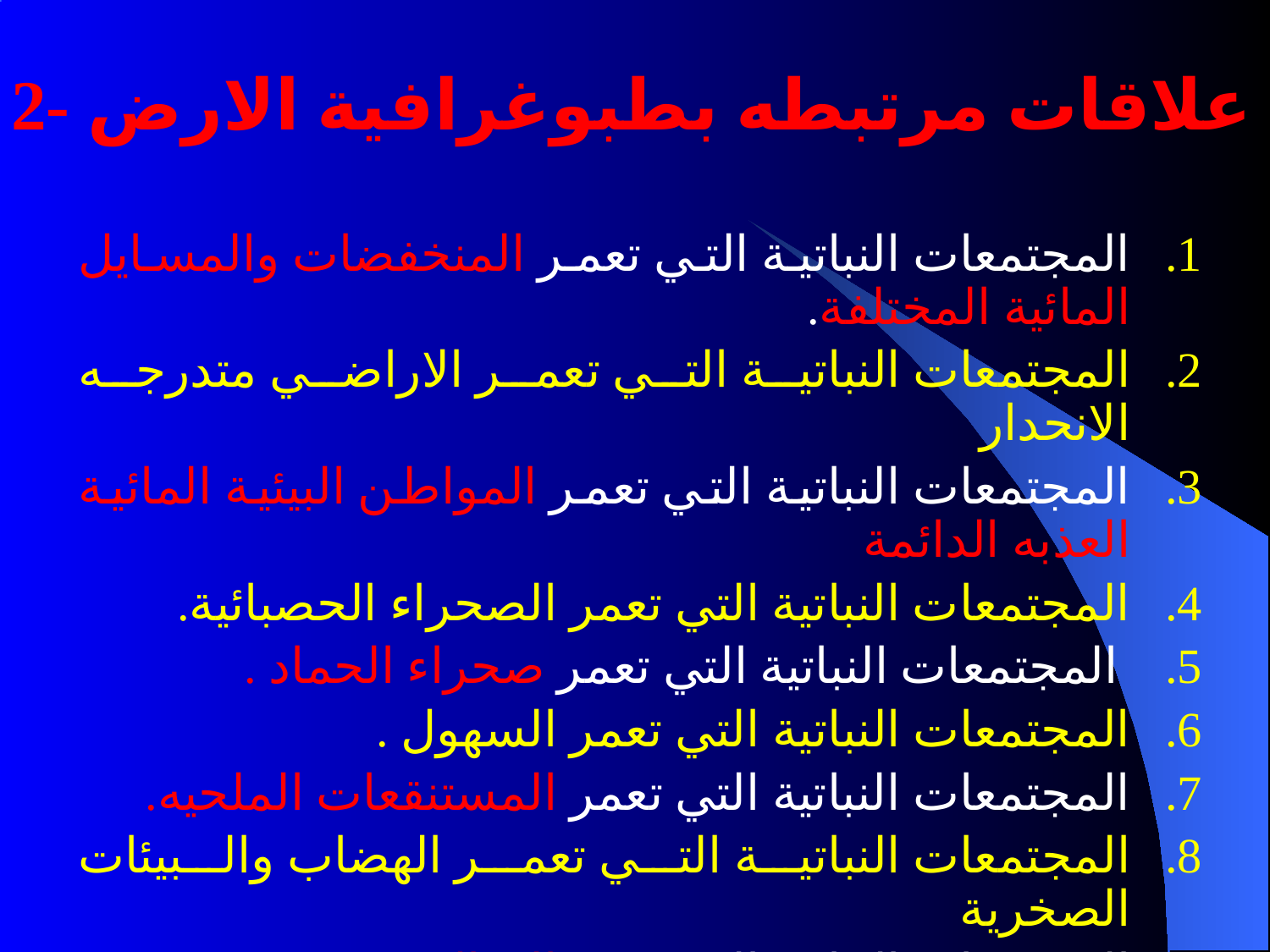

2- علاقات مرتبطه بطبوغرافية الارض
المجتمعات النباتية التي تعمر المنخفضات والمسايل المائية المختلفة.
المجتمعات النباتية التي تعمر الاراضي متدرجه الانحدار
المجتمعات النباتية التي تعمر المواطن البيئية المائية العذبه الدائمة
المجتمعات النباتية التي تعمر الصحراء الحصبائية.
 المجتمعات النباتية التي تعمر صحراء الحماد .
المجتمعات النباتية التي تعمر السهول .
المجتمعات النباتية التي تعمر المستنقعات الملحيه.
المجتمعات النباتية التي تعمر الهضاب والبيئات الصخرية
المجتمعات النباتية التي تعمر الجبال .
المجتمعات النباتية التي تعمر التكوينات الرملية .